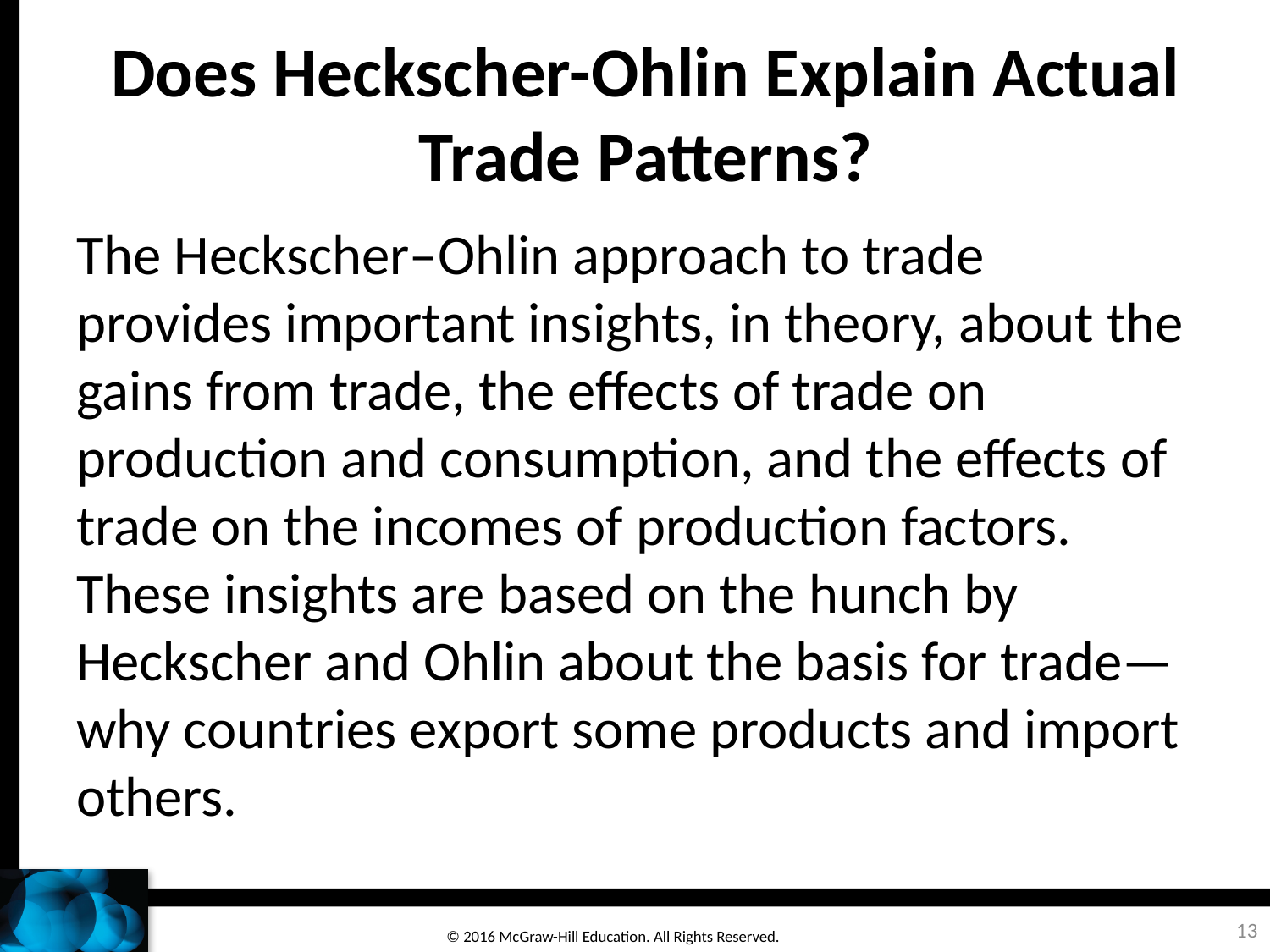

# Does Heckscher-Ohlin Explain Actual Trade Patterns?
The Heckscher–Ohlin approach to trade provides important insights, in theory, about the gains from trade, the effects of trade on production and consumption, and the effects of trade on the incomes of production factors. These insights are based on the hunch by Heckscher and Ohlin about the basis for trade—why countries export some products and import others.
13
© 2016 McGraw-Hill Education. All Rights Reserved.